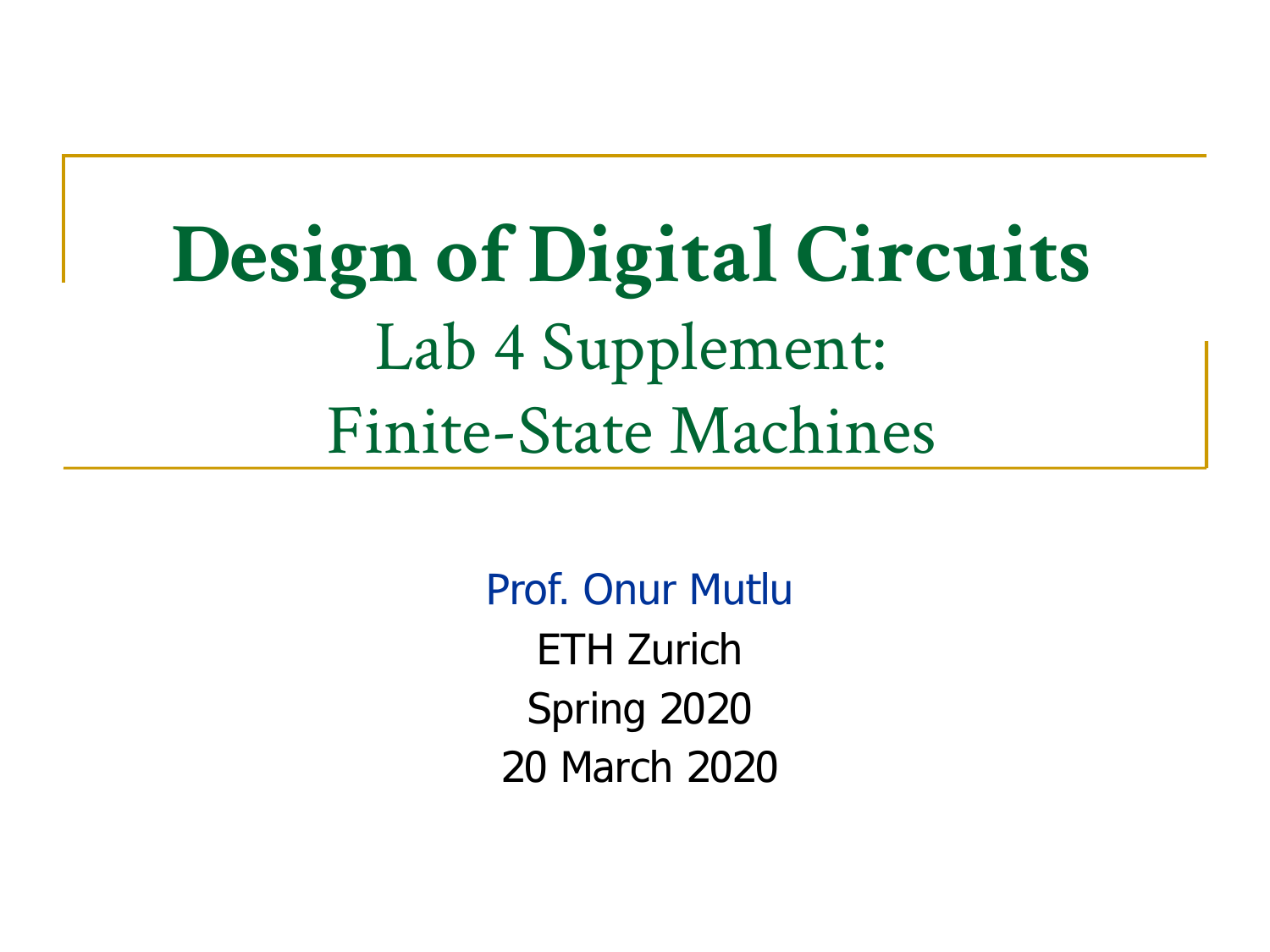

# Design of Digital Circuits Lab 4 Supplement: Finite-State Machines

Prof. Onur Mutlu
ETH Zurich
Spring 2020
20 March 2020